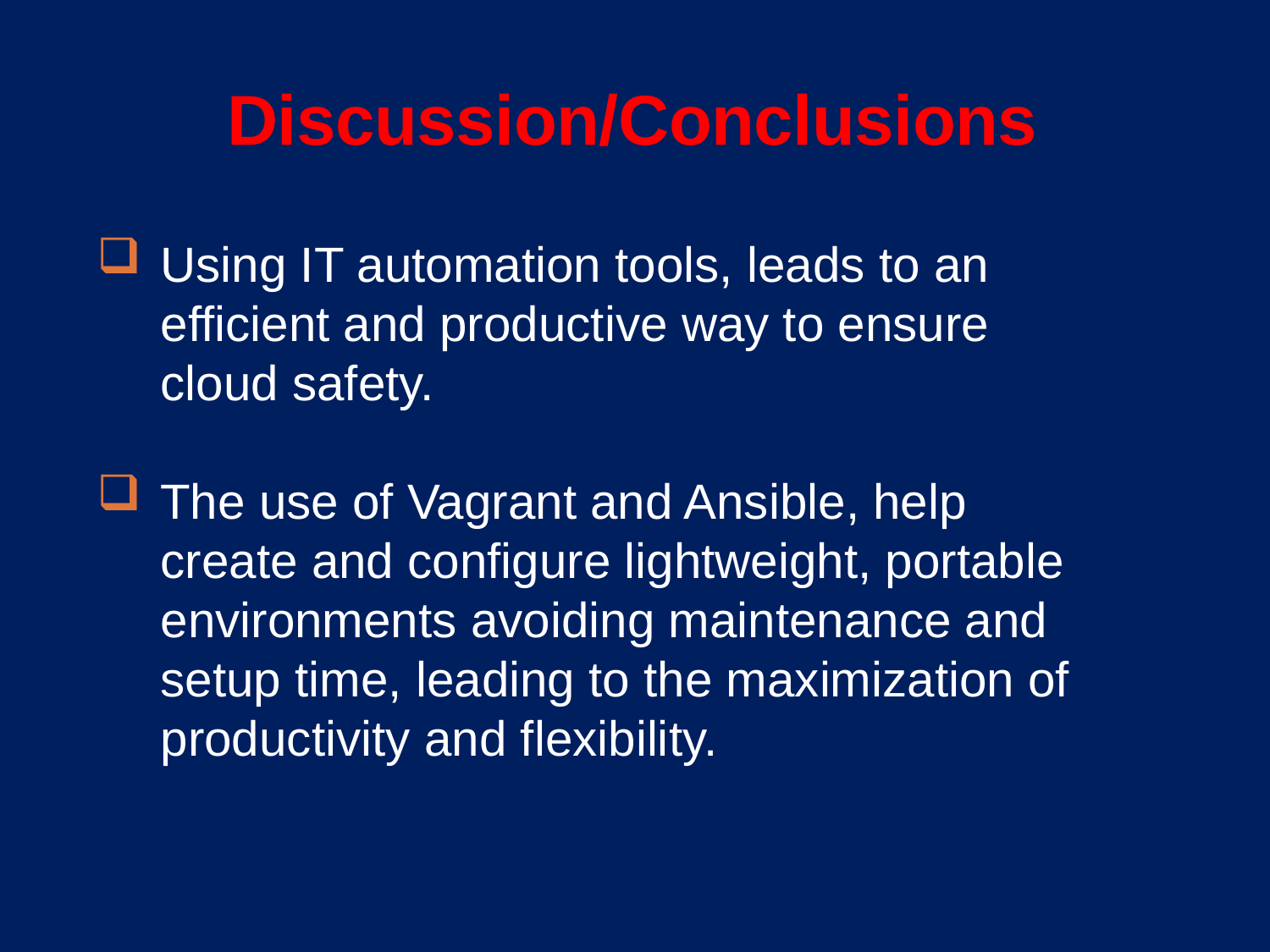

Discussion/Conclusions
Using IT automation tools, leads to an efficient and productive way to ensure cloud safety.

The use of Vagrant and Ansible, help create and configure lightweight, portable environments avoiding maintenance and setup time, leading to the maximization of productivity and flexibility.